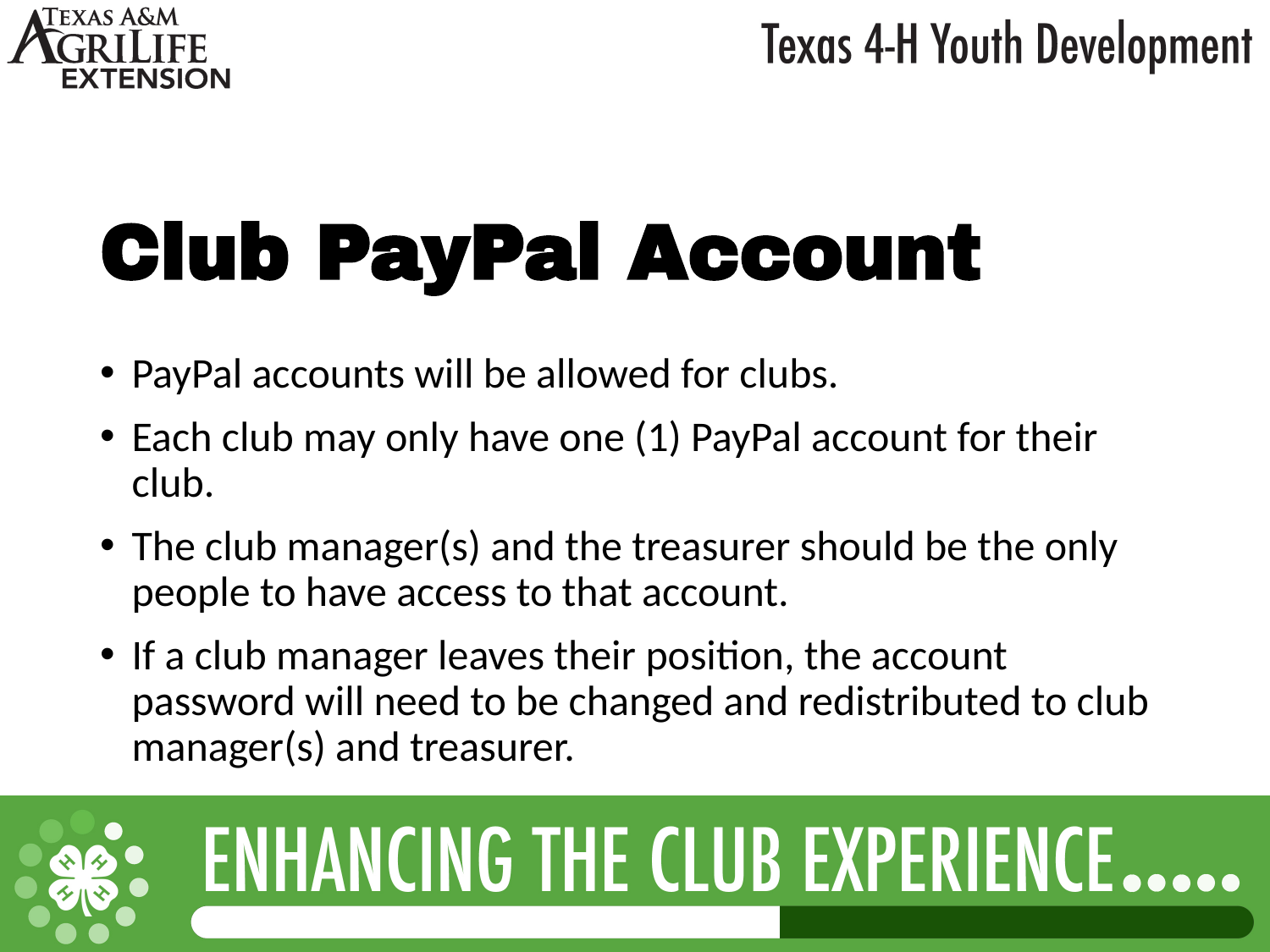

# Club PayPal Account
PayPal accounts will be allowed for clubs.
Each club may only have one (1) PayPal account for their club.
The club manager(s) and the treasurer should be the only people to have access to that account.
If a club manager leaves their position, the account password will need to be changed and redistributed to club manager(s) and treasurer.